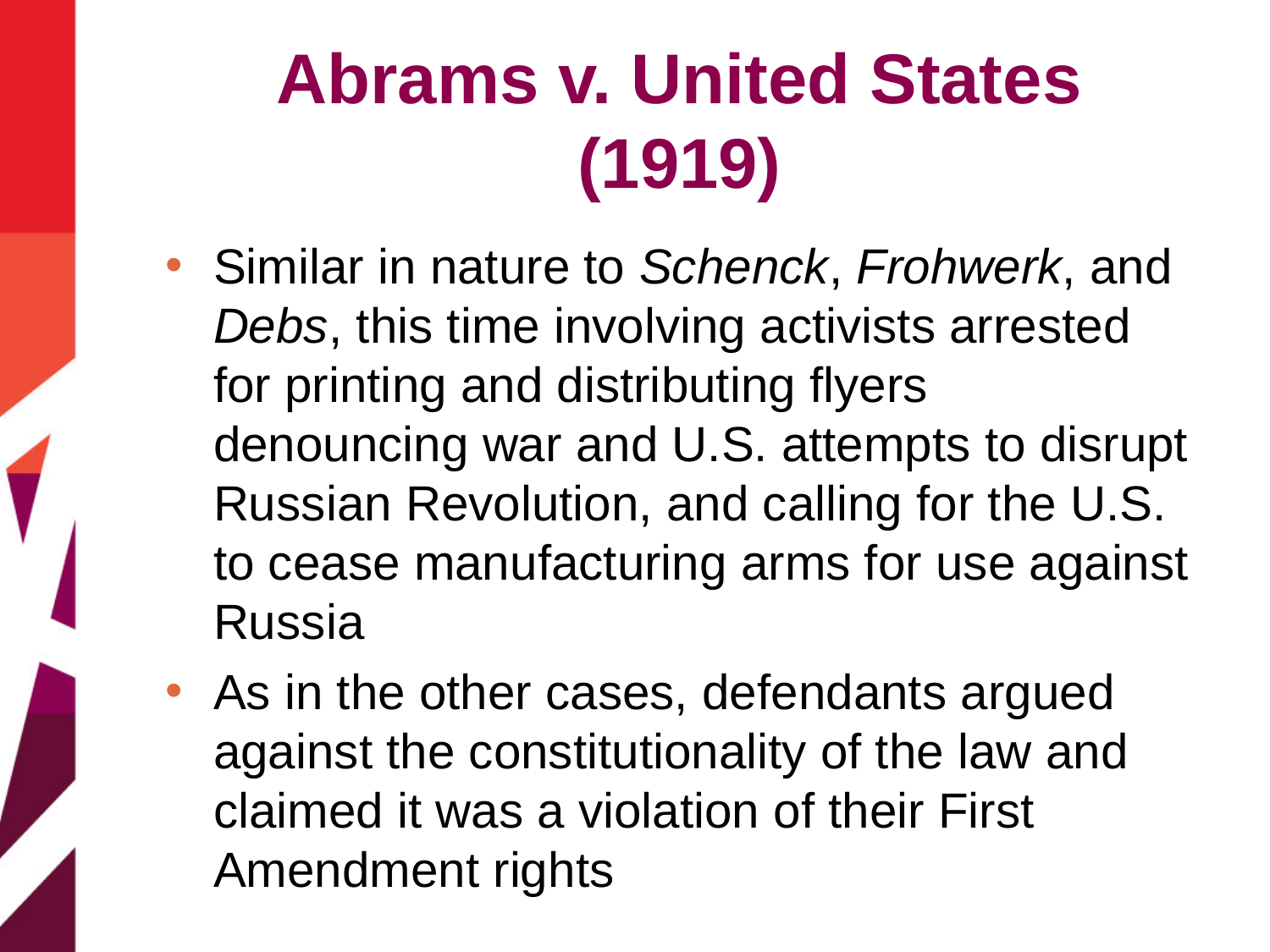

# Abrams v. United States (1919)
Similar in nature to Schenck, Frohwerk, and Debs, this time involving activists arrested for printing and distributing flyers denouncing war and U.S. attempts to disrupt Russian Revolution, and calling for the U.S. to cease manufacturing arms for use against Russia
As in the other cases, defendants argued against the constitutionality of the law and claimed it was a violation of their First Amendment rights